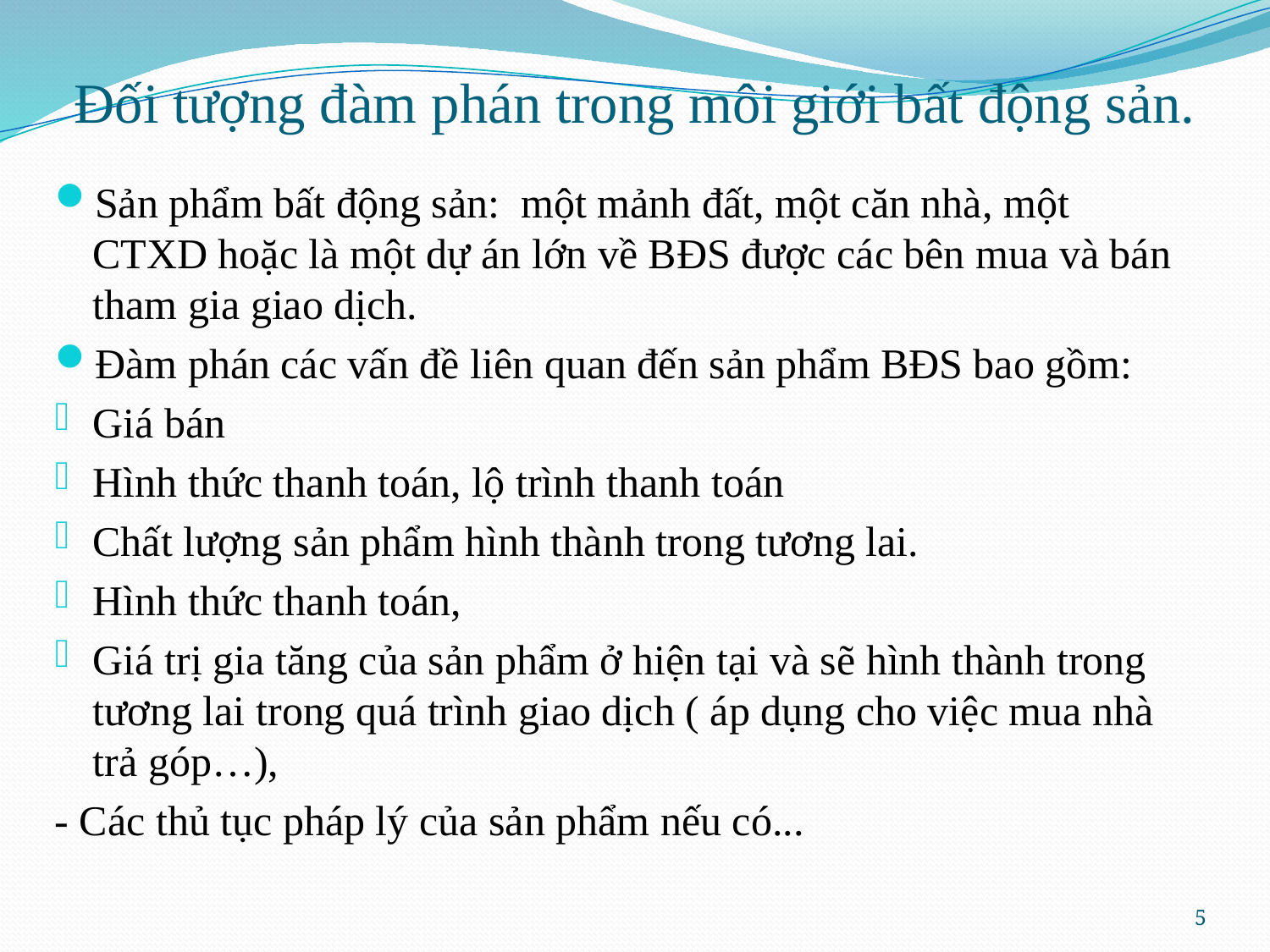

# Đối tượng đàm phán trong môi giới bất động sản.
Sản phẩm bất động sản:  một mảnh đất, một căn nhà, một CTXD hoặc là một dự án lớn về BĐS được các bên mua và bán tham gia giao dịch.
Đàm phán các vấn đề liên quan đến sản phẩm BĐS bao gồm:
Giá bán
Hình thức thanh toán, lộ trình thanh toán
Chất lượng sản phẩm hình thành trong tương lai.
Hình thức thanh toán,
Giá trị gia tăng của sản phẩm ở hiện tại và sẽ hình thành trong tương lai trong quá trình giao dịch ( áp dụng cho việc mua nhà trả góp…),
- Các thủ tục pháp lý của sản phẩm nếu có...
5